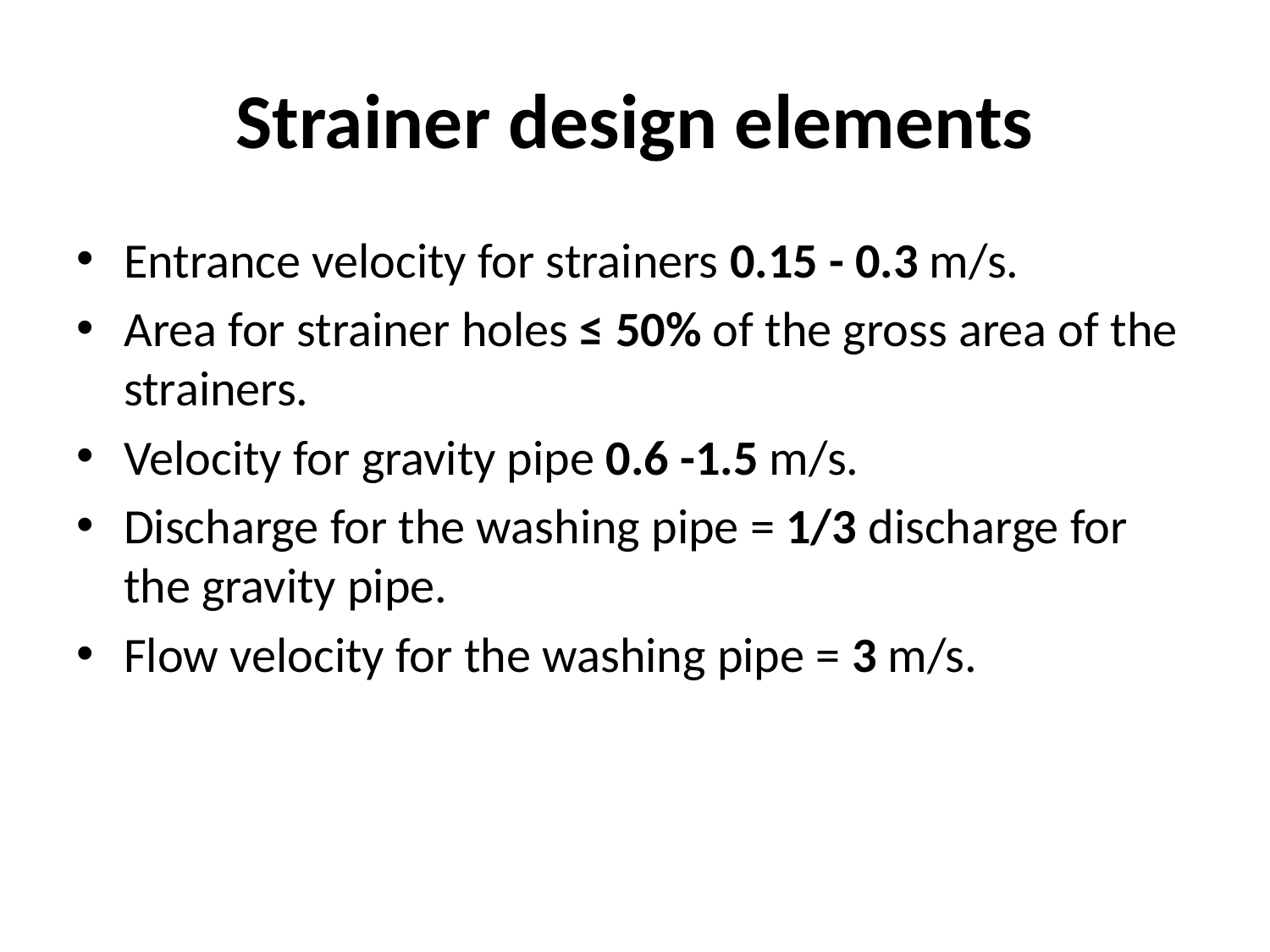

# Strainer design elements
Entrance velocity for strainers 0.15 - 0.3 m/s.
Area for strainer holes ≤ 50% of the gross area of the strainers.
Velocity for gravity pipe 0.6 -1.5 m/s.
Discharge for the washing pipe = 1/3 discharge for the gravity pipe.
Flow velocity for the washing pipe = 3 m/s.